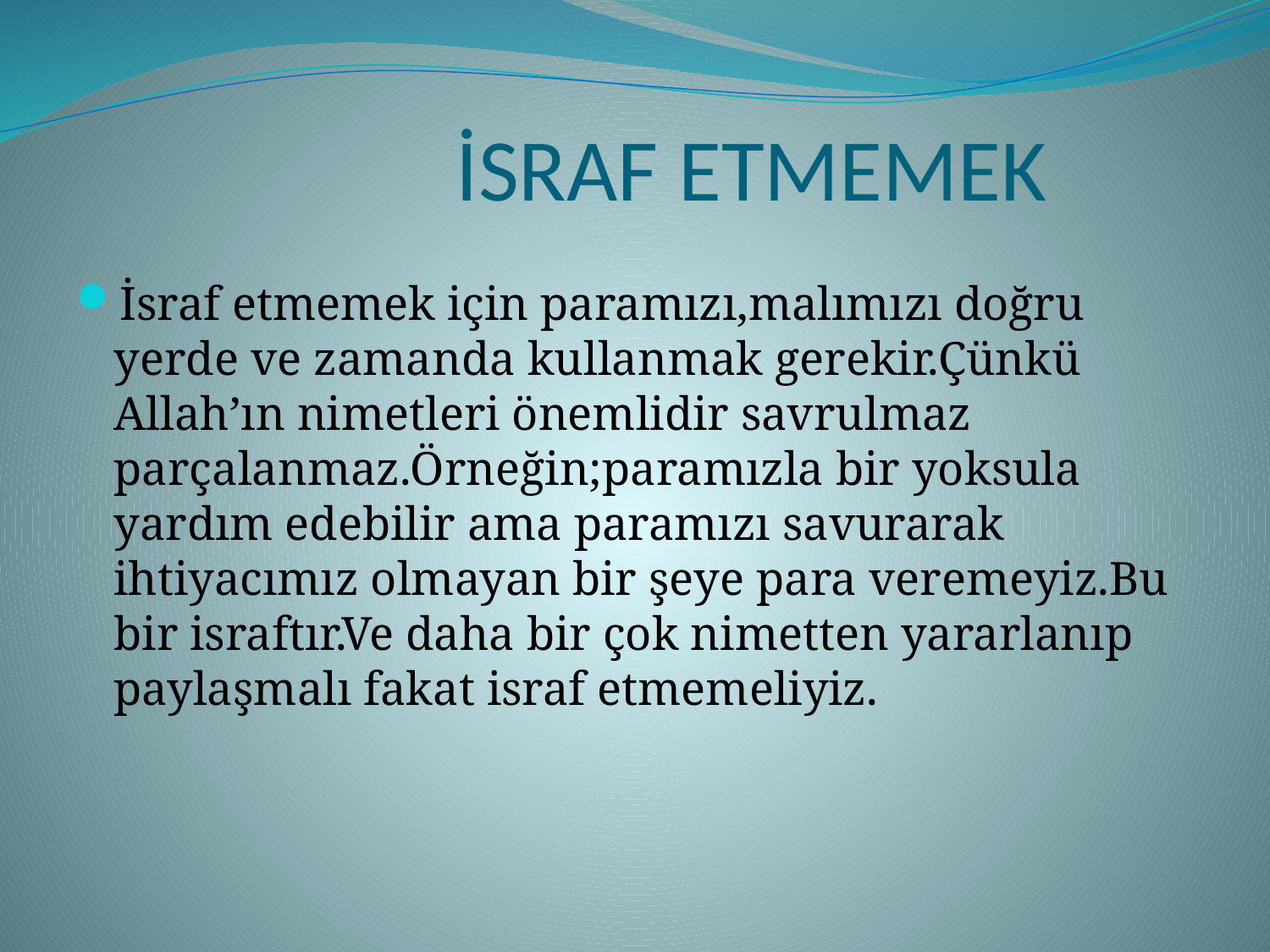

# İSRAF ETMEMEK
İsraf etmemek için paramızı,malımızı doğru yerde ve zamanda kullanmak gerekir.Çünkü Allah’ın nimetleri önemlidir savrulmaz parçalanmaz.Örneğin;paramızla bir yoksula yardım edebilir ama paramızı savurarak ihtiyacımız olmayan bir şeye para veremeyiz.Bu bir israftır.Ve daha bir çok nimetten yararlanıp paylaşmalı fakat israf etmemeliyiz.